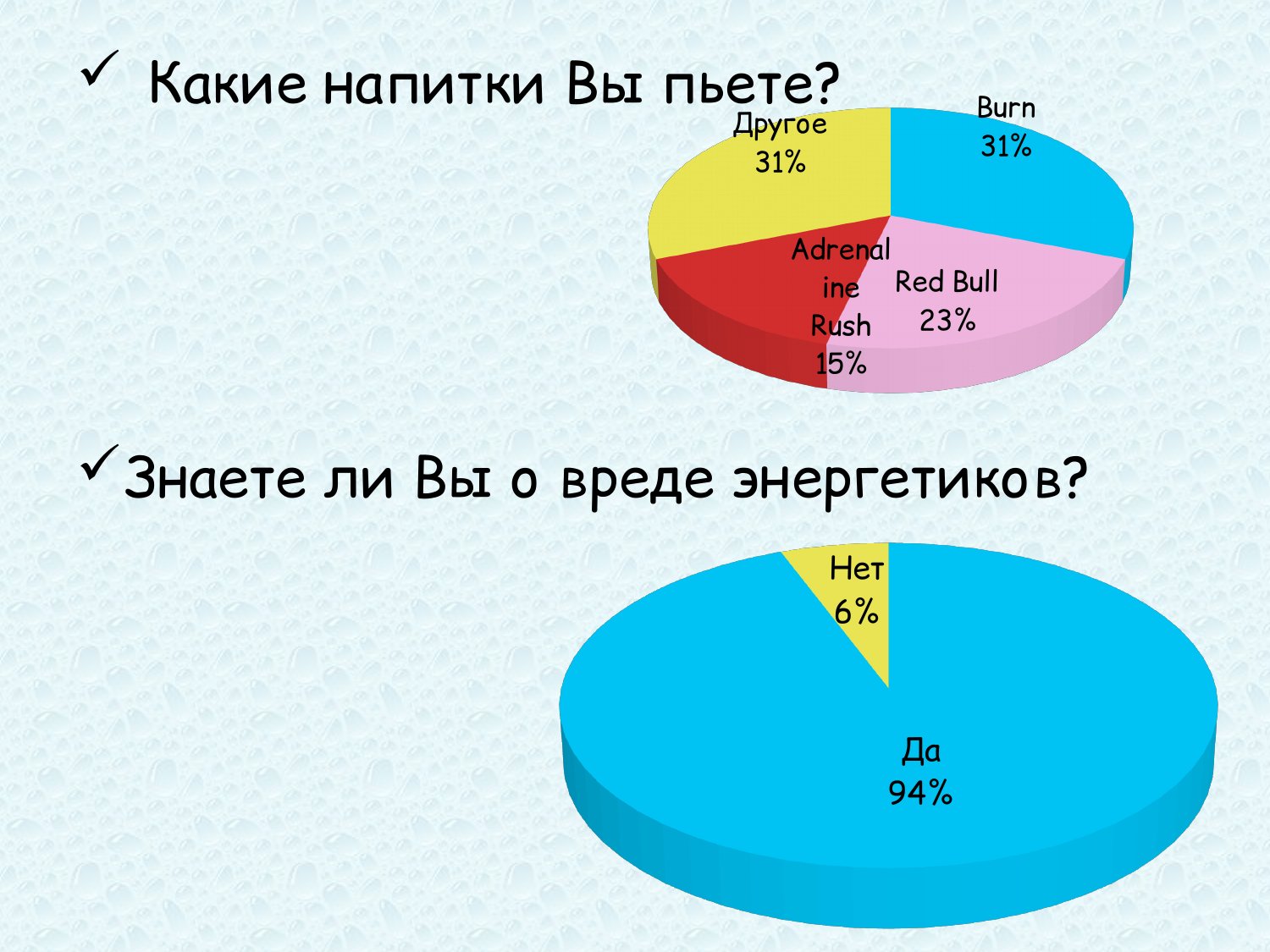

Какие напитки Вы пьете?

Знаете ли Вы о вреде энергетиков?

[unsupported chart]

[unsupported chart]